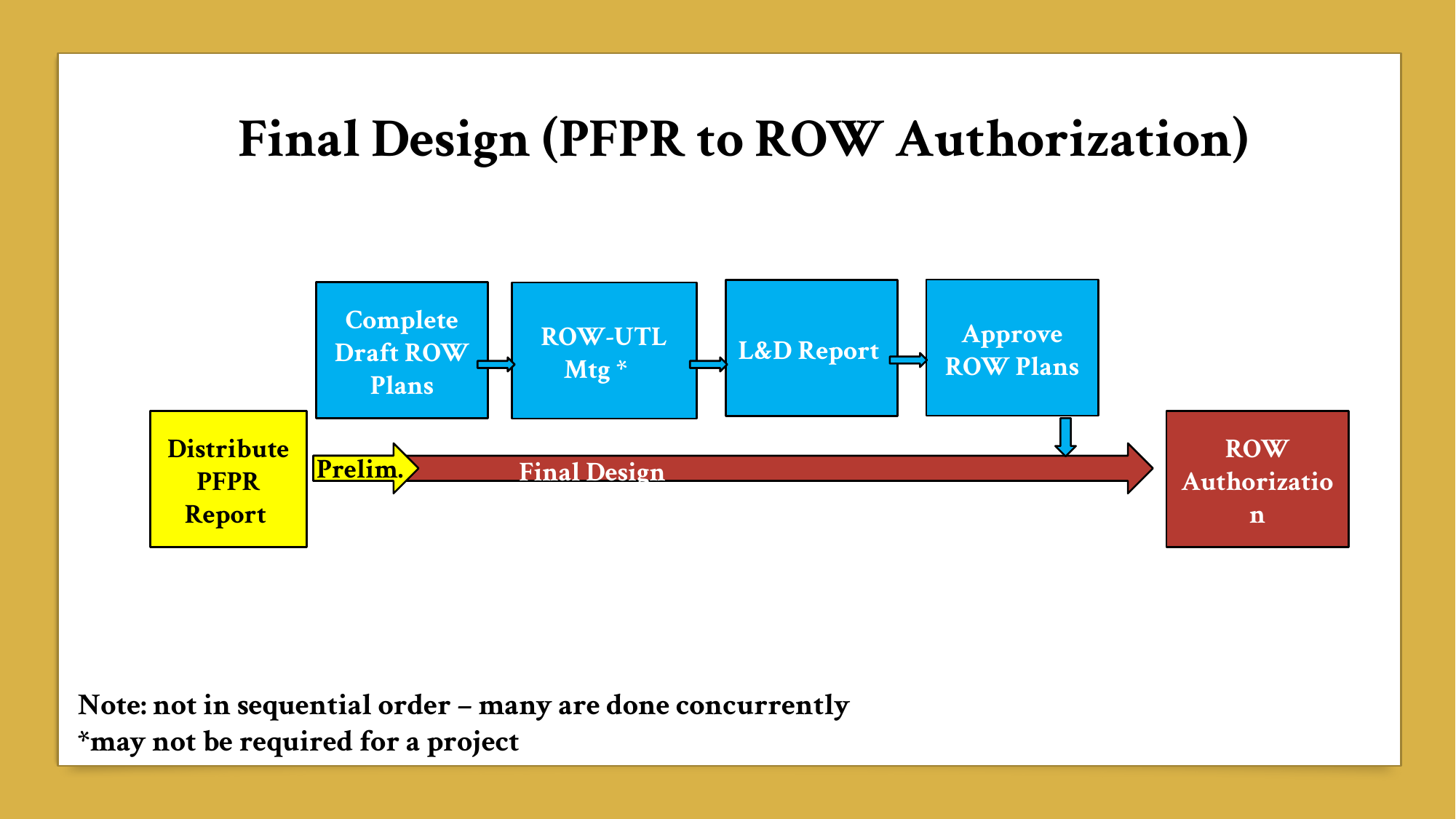

Final Design (PFPR to ROW Authorization)
Approve ROW Plans
L&D Report
Complete Draft ROW Plans
ROW-UTL Mtg *

Distribute PFPR Report
ROW Authorization

Prelim.
Final Design
Note: not in sequential order – many are done concurrently
*may not be required for a project